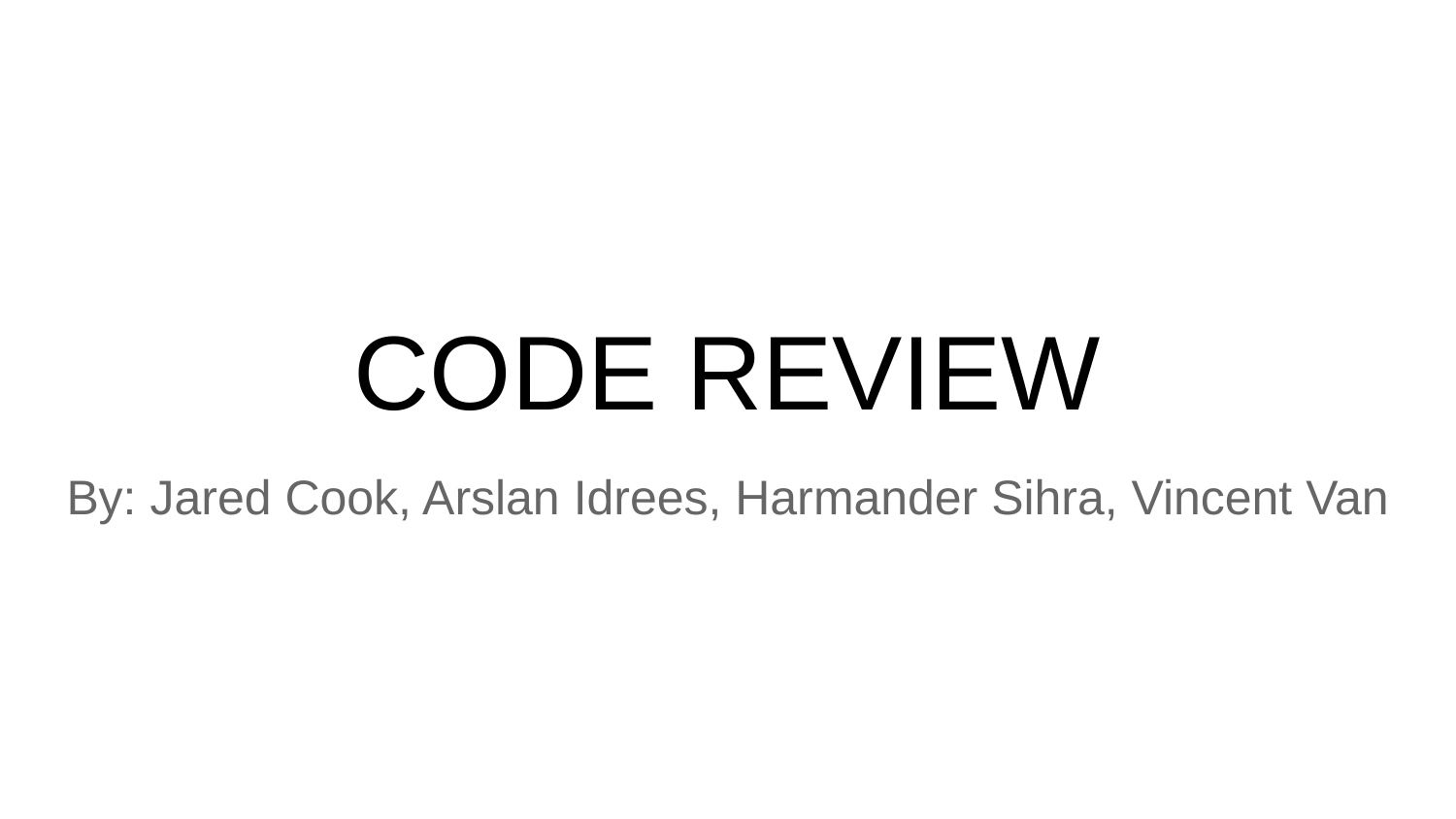

# CODE REVIEW
By: Jared Cook, Arslan Idrees, Harmander Sihra, Vincent Van